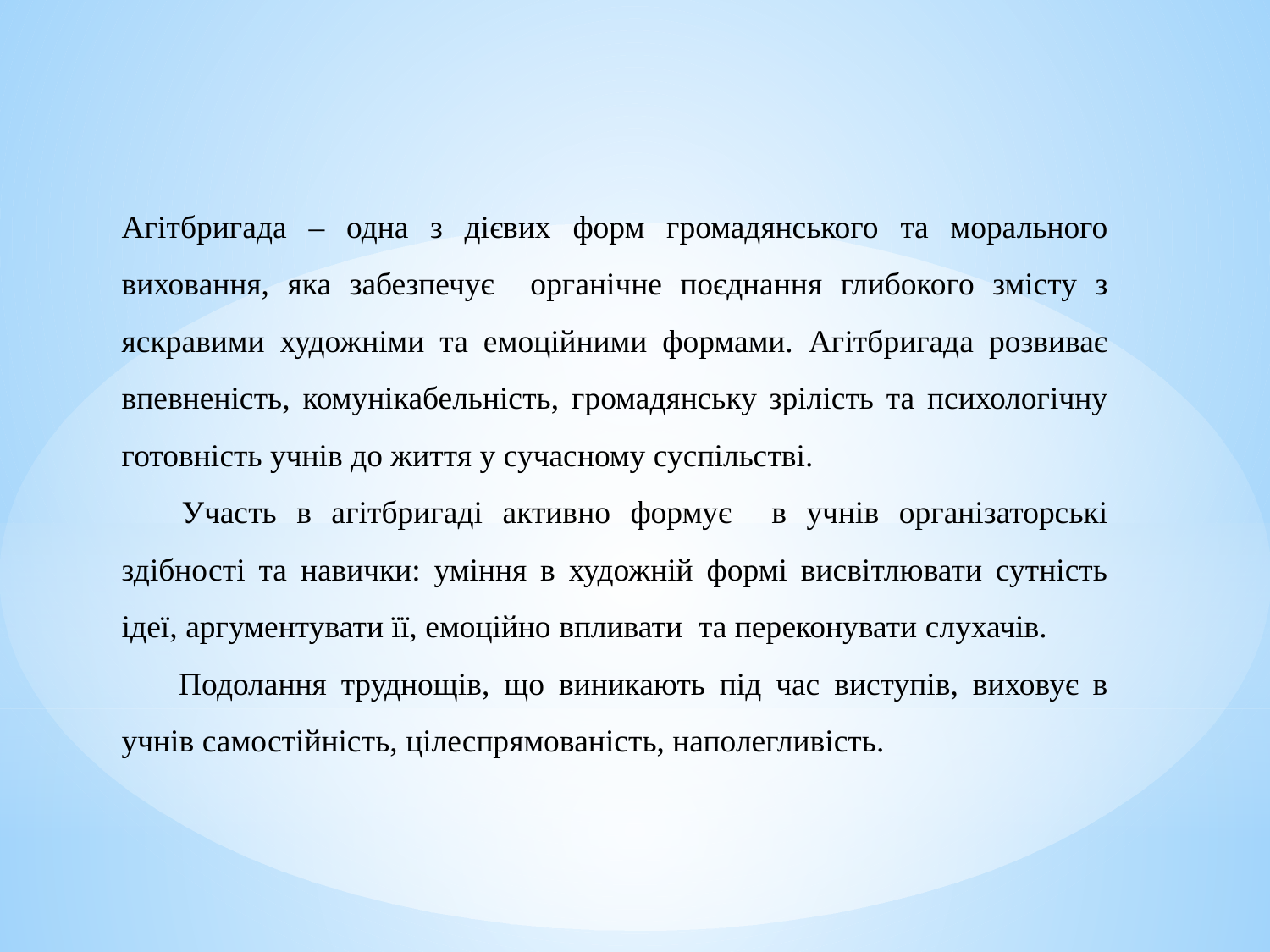

Агітбригада – одна з дієвих форм громадянського та морального виховання, яка забезпечує  органічне поєднання глибокого змісту з яскравими художніми та емоційними формами. Агітбригада розвиває впевненість, комунікабельність, громадянську зрілість та психологічну готовність учнів до життя у сучасному суспільстві.
   Участь в агітбригаді активно формує  в учнів організаторські здібності та навички: уміння в художній формі висвітлювати сутність ідеї, аргументувати її, емоційно впливати  та переконувати слухачів.
    Подолання труднощів, що виникають під час виступів, виховує в учнів самостійність, цілеспрямованість, наполегливість.